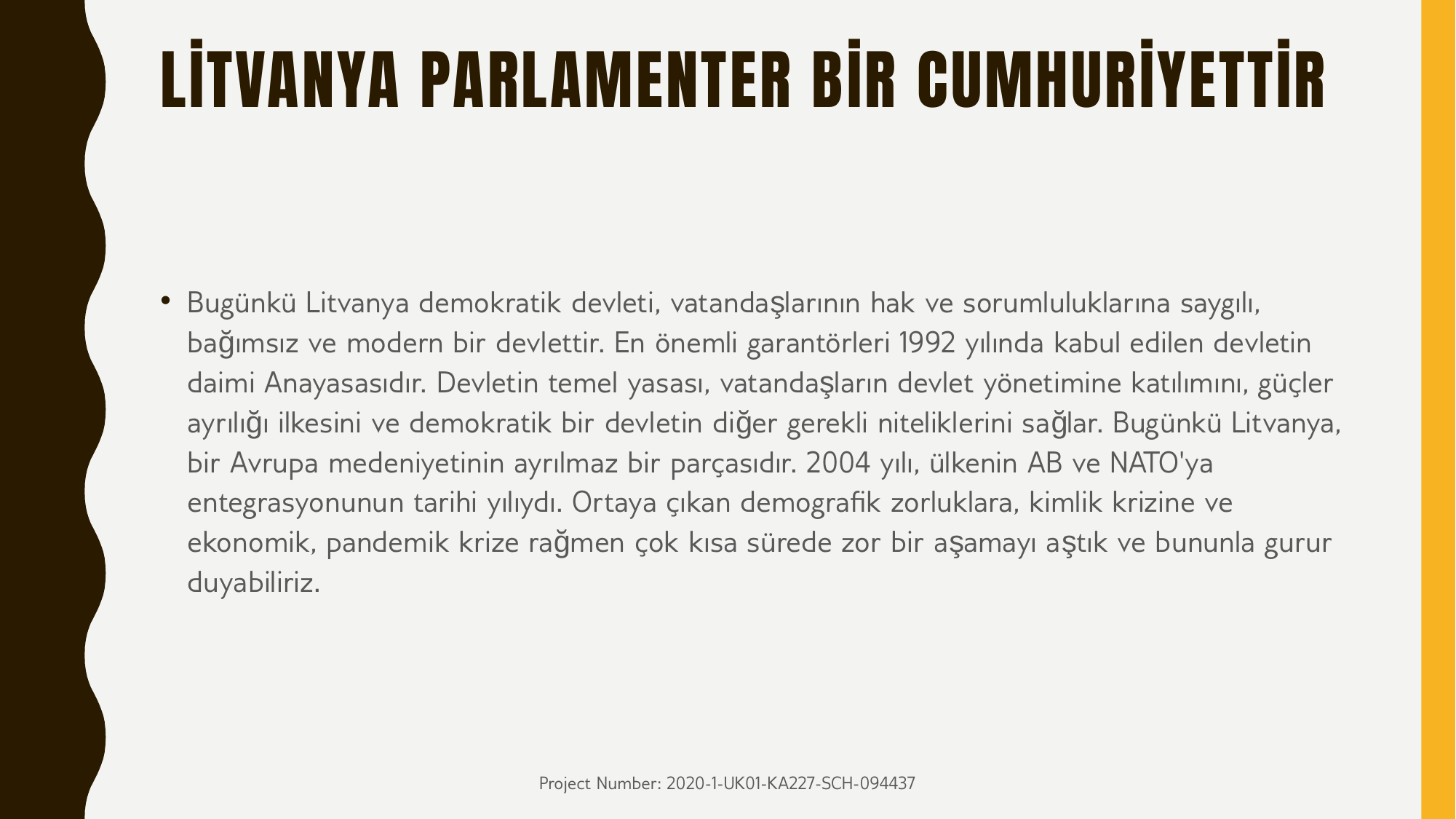

# Lİtvanya parlamenter bİr cumhurİyettİr
Bugünkü Litvanya demokratik devleti, vatandaşlarının hak ve sorumluluklarına saygılı, bağımsız ve modern bir devlettir. En önemli garantörleri 1992 yılında kabul edilen devletin daimi Anayasasıdır. Devletin temel yasası, vatandaşların devlet yönetimine katılımını, güçler ayrılığı ilkesini ve demokratik bir devletin diğer gerekli niteliklerini sağlar. Bugünkü Litvanya, bir Avrupa medeniyetinin ayrılmaz bir parçasıdır. 2004 yılı, ülkenin AB ve NATO'ya entegrasyonunun tarihi yılıydı. Ortaya çıkan demografik zorluklara, kimlik krizine ve ekonomik, pandemik krize rağmen çok kısa sürede zor bir aşamayı aştık ve bununla gurur duyabiliriz.
Project Number: 2020-1-UK01-KA227-SCH-094437